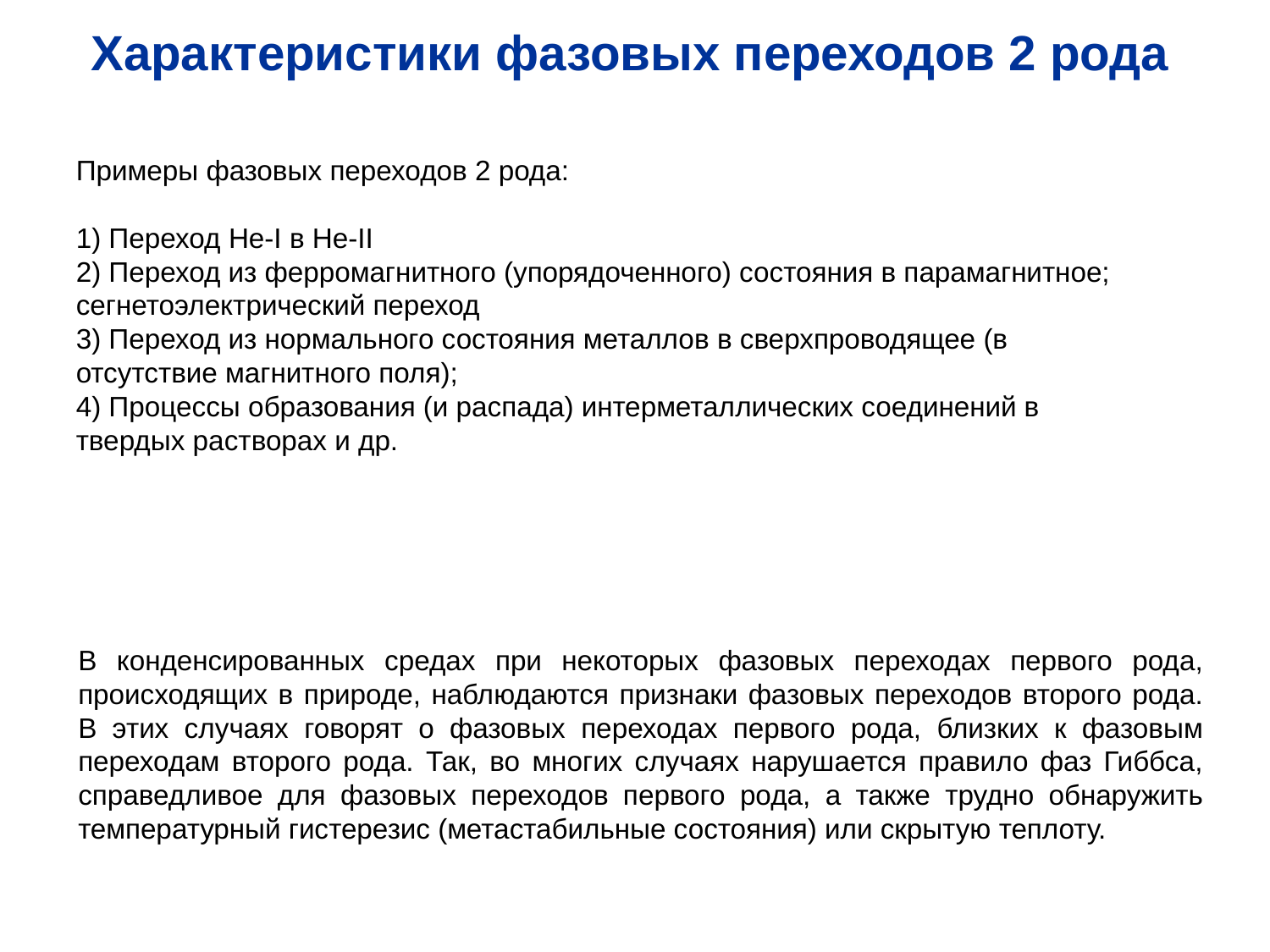

Характеристики фазовых переходов 2 рода
Примеры фазовых переходов 2 рода:

1) Переход He-I в He-II
2) Переход из ферромагнитного (упорядоченного) состояния в парамагнитное; сегнетоэлектрический переход
3) Переход из нормального состояния металлов в сверхпроводящее (в отсутствие магнитного поля);
4) Процессы образования (и распада) интерметаллических соединений в твердых растворах и др.
В конденсированных средах при некоторых фазовых переходах первого рода, происходящих в природе, наблюдаются признаки фазовых переходов второго рода. В этих случаях говорят о фазовых переходах первого рода, близких к фазовым переходам второго рода. Так, во многих случаях нарушается правило фаз Гиббса, справедливое для фазовых переходов первого рода, а также трудно обнаружить температурный гистерезис (метастабильные состояния) или скрытую теплоту.